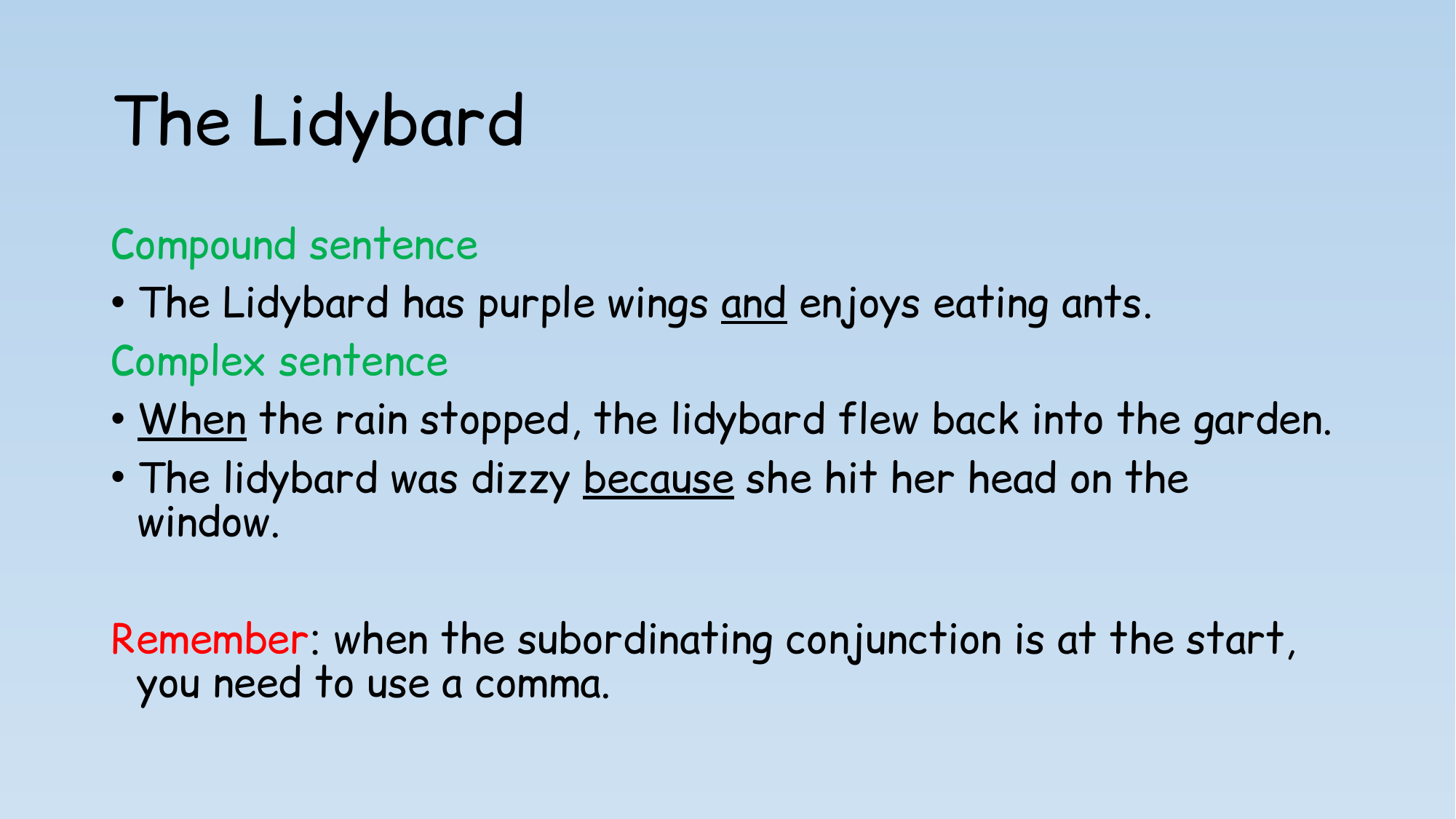

# The Lidybard
Compound sentence
The Lidybard has purple wings and enjoys eating ants.
Complex sentence
When the rain stopped, the lidybard flew back into the garden.
The lidybard was dizzy because she hit her head on the window.

Remember: when the subordinating conjunction is at the start, you need to use a comma.